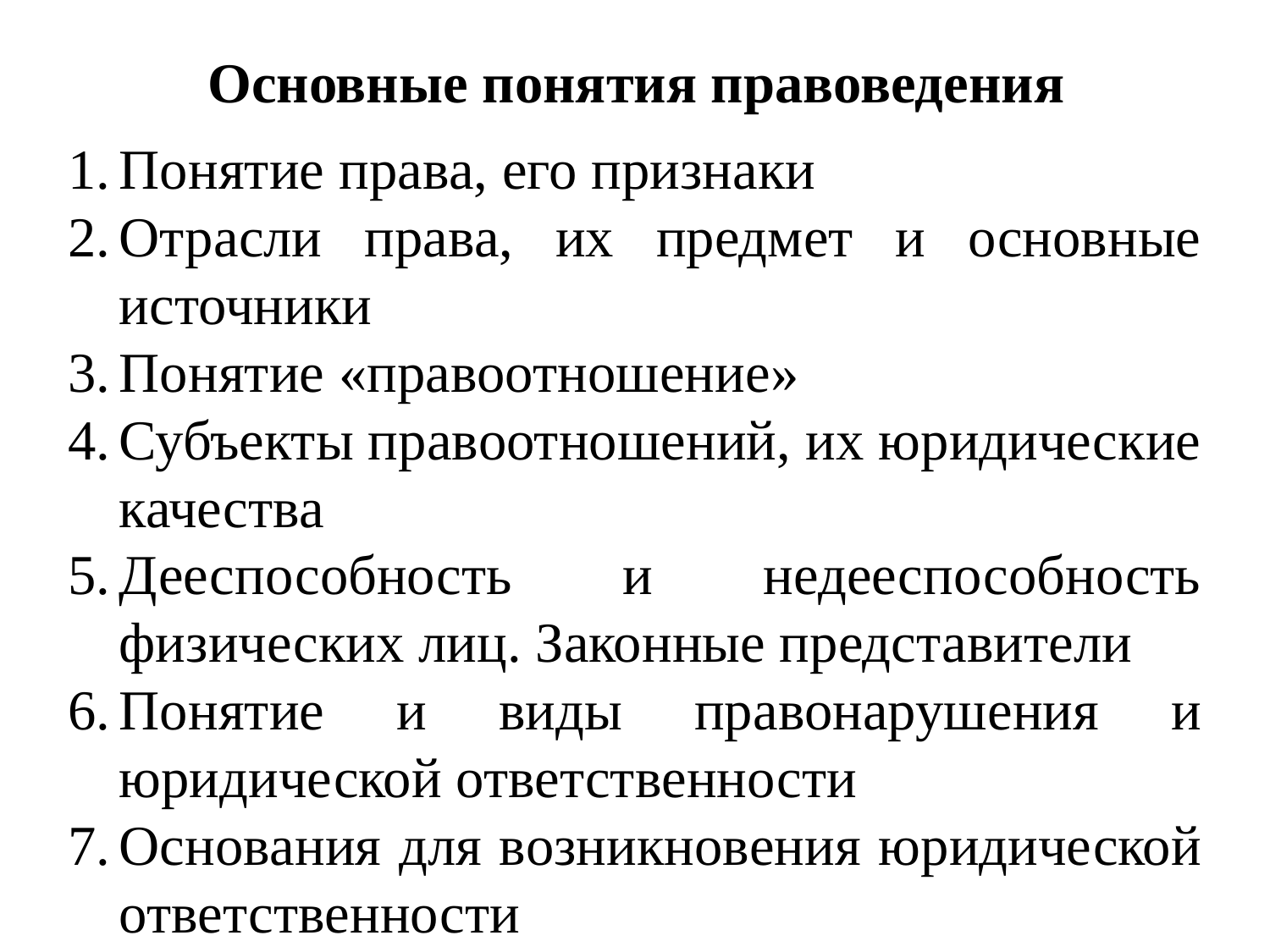

# Основные понятия правоведения
Понятие права, его признаки
Отрасли права, их предмет и основные источники
Понятие «правоотношение»
Субъекты правоотношений, их юридические качества
Дееспособность и недееспособность физических лиц. Законные представители
Понятие и виды правонарушения и юридической ответственности
Основания для возникновения юридической ответственности